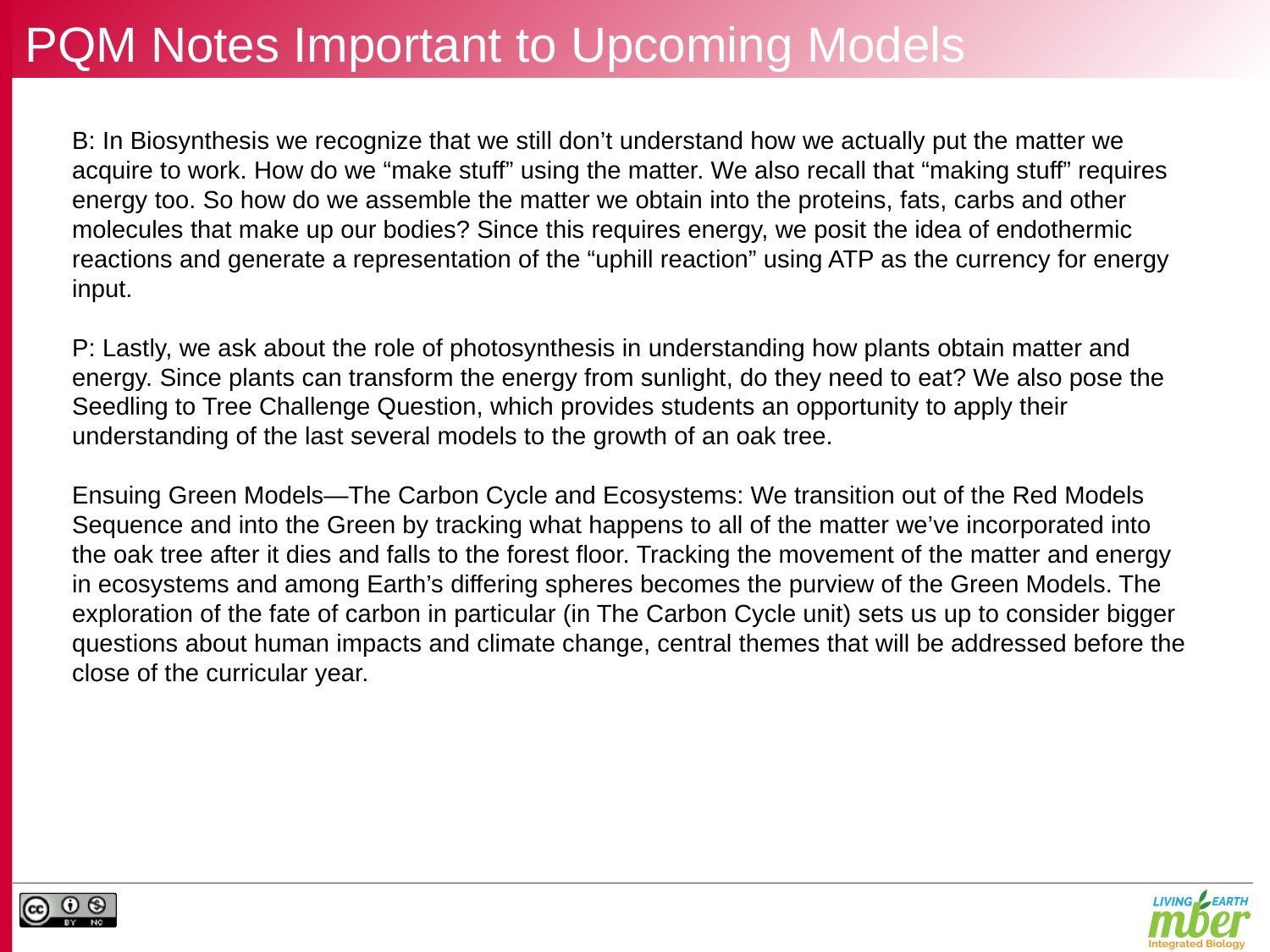

# PQM Notes Important to Upcoming Models
B: In Biosynthesis we recognize that we still don’t understand how we actually put the matter we acquire to work. How do we “make stuff” using the matter. We also recall that “making stuff” requires energy too. So how do we assemble the matter we obtain into the proteins, fats, carbs and other molecules that make up our bodies? Since this requires energy, we posit the idea of endothermic reactions and generate a representation of the “uphill reaction” using ATP as the currency for energy input.

P: Lastly, we ask about the role of photosynthesis in understanding how plants obtain matter and energy. Since plants can transform the energy from sunlight, do they need to eat? We also pose the Seedling to Tree Challenge Question, which provides students an opportunity to apply their understanding of the last several models to the growth of an oak tree.

Ensuing Green Models—The Carbon Cycle and Ecosystems: We transition out of the Red Models Sequence and into the Green by tracking what happens to all of the matter we’ve incorporated into the oak tree after it dies and falls to the forest floor. Tracking the movement of the matter and energy in ecosystems and among Earth’s differing spheres becomes the purview of the Green Models. The exploration of the fate of carbon in particular (in The Carbon Cycle unit) sets us up to consider bigger questions about human impacts and climate change, central themes that will be addressed before the close of the curricular year.